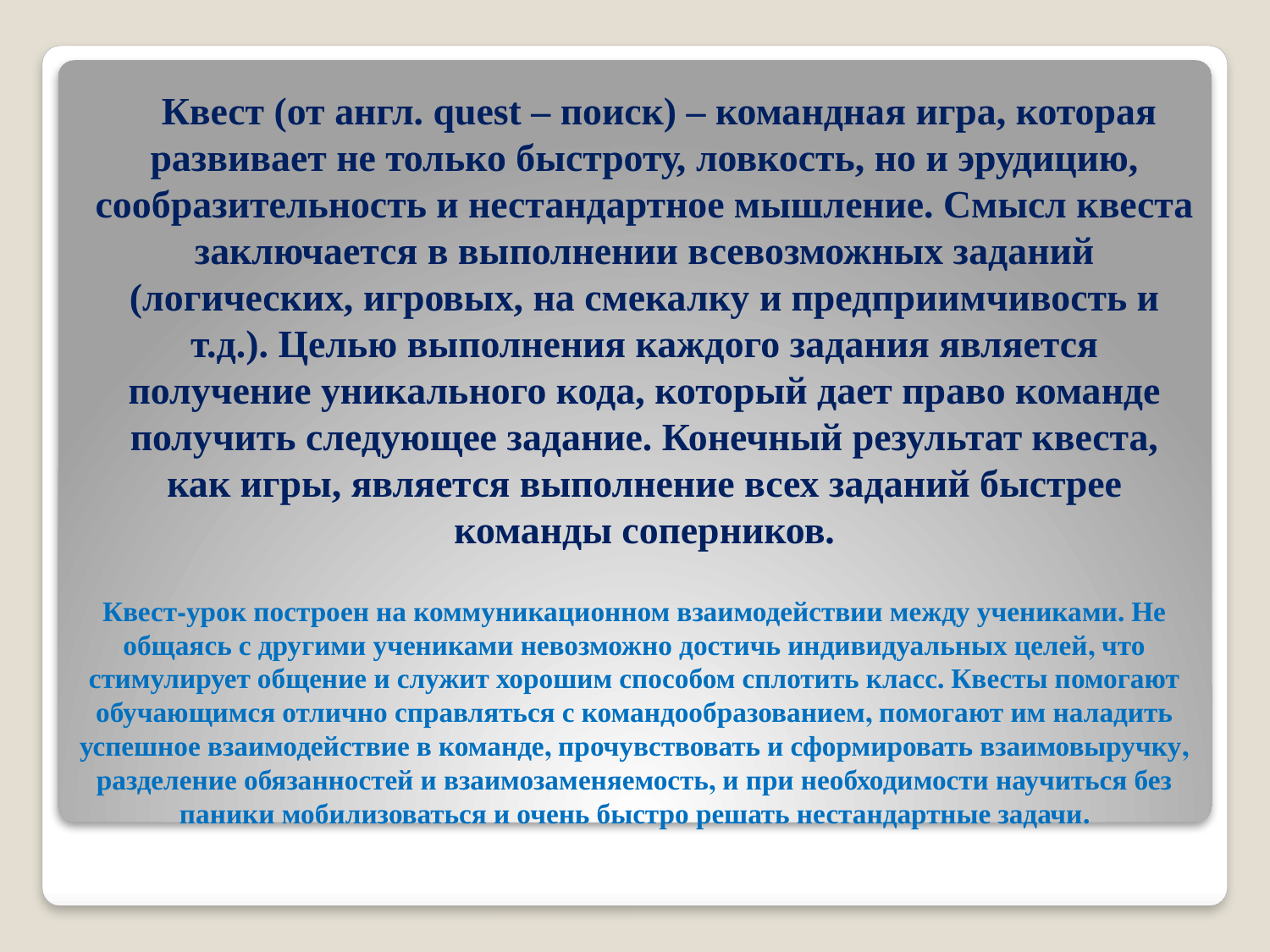

Квест (от англ. quest – поиск) – командная игра, которая развивает не только быстроту, ловкость, но и эрудицию, сообразительность и нестандартное мышление. Смысл квеста заключается в выполнении всевозможных заданий (логических, игровых, на смекалку и предприимчивость и т.д.). Целью выполнения каждого задания является получение уникального кода, который дает право команде получить следующее задание. Конечный результат квеста, как игры, является выполнение всех заданий быстрее команды соперников.
# Квест-урок построен на коммуникационном взаимодействии между учениками. Не общаясь с другими учениками невозможно достичь индивидуальных целей, что стимулирует общение и служит хорошим способом сплотить класс. Квесты помогают обучающимся отлично справляться с командообразованием, помогают им наладить успешное взаимодействие в команде, прочувствовать и сформировать взаимовыручку, разделение обязанностей и взаимозаменяемость, и при необходимости научиться без паники мобилизоваться и очень быстро решать нестандартные задачи.